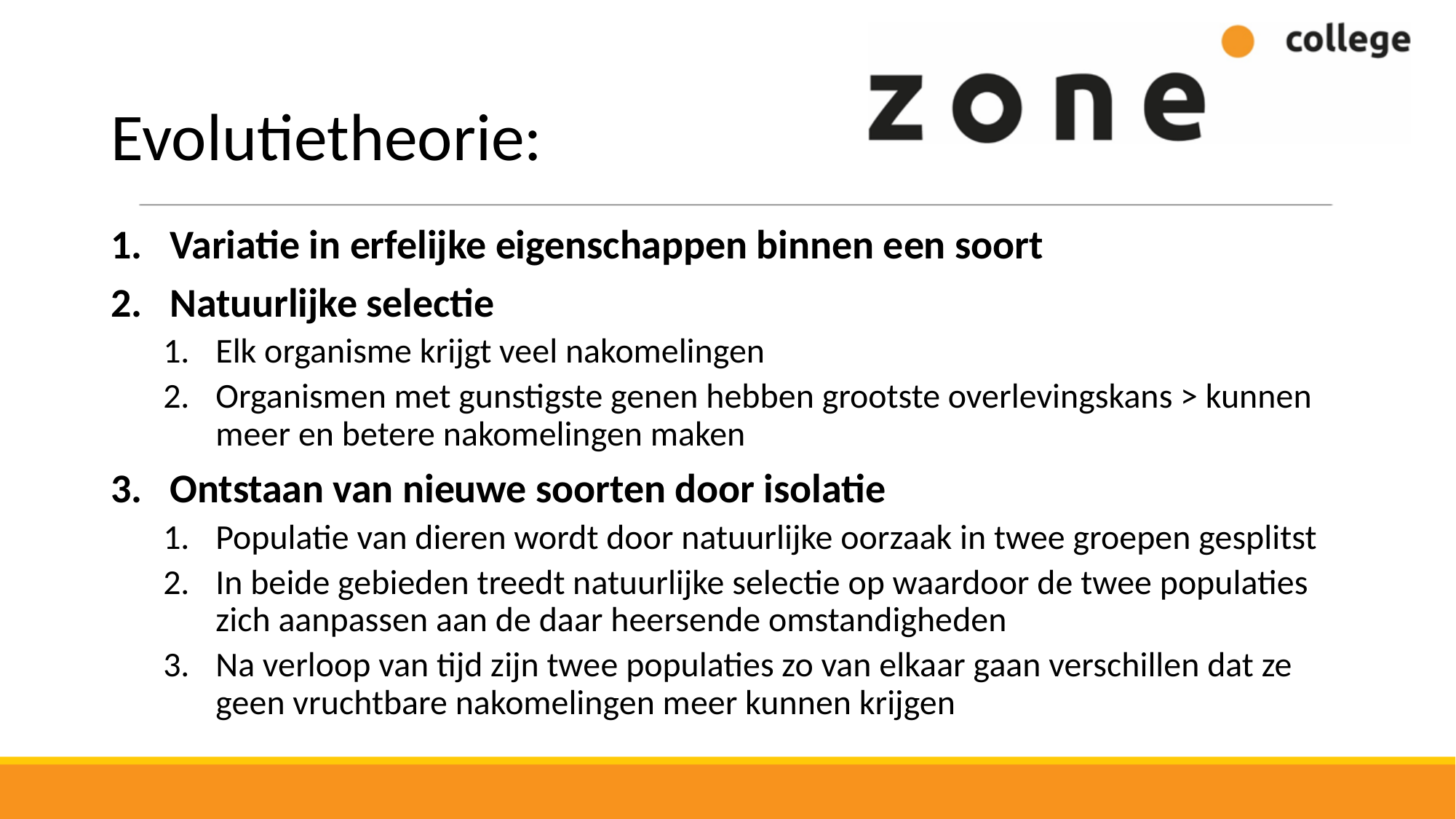

# Evolutietheorie:
Variatie in erfelijke eigenschappen binnen een soort
Natuurlijke selectie
Elk organisme krijgt veel nakomelingen
Organismen met gunstigste genen hebben grootste overlevingskans > kunnen meer en betere nakomelingen maken
Ontstaan van nieuwe soorten door isolatie
Populatie van dieren wordt door natuurlijke oorzaak in twee groepen gesplitst
In beide gebieden treedt natuurlijke selectie op waardoor de twee populaties zich aanpassen aan de daar heersende omstandigheden
Na verloop van tijd zijn twee populaties zo van elkaar gaan verschillen dat ze geen vruchtbare nakomelingen meer kunnen krijgen